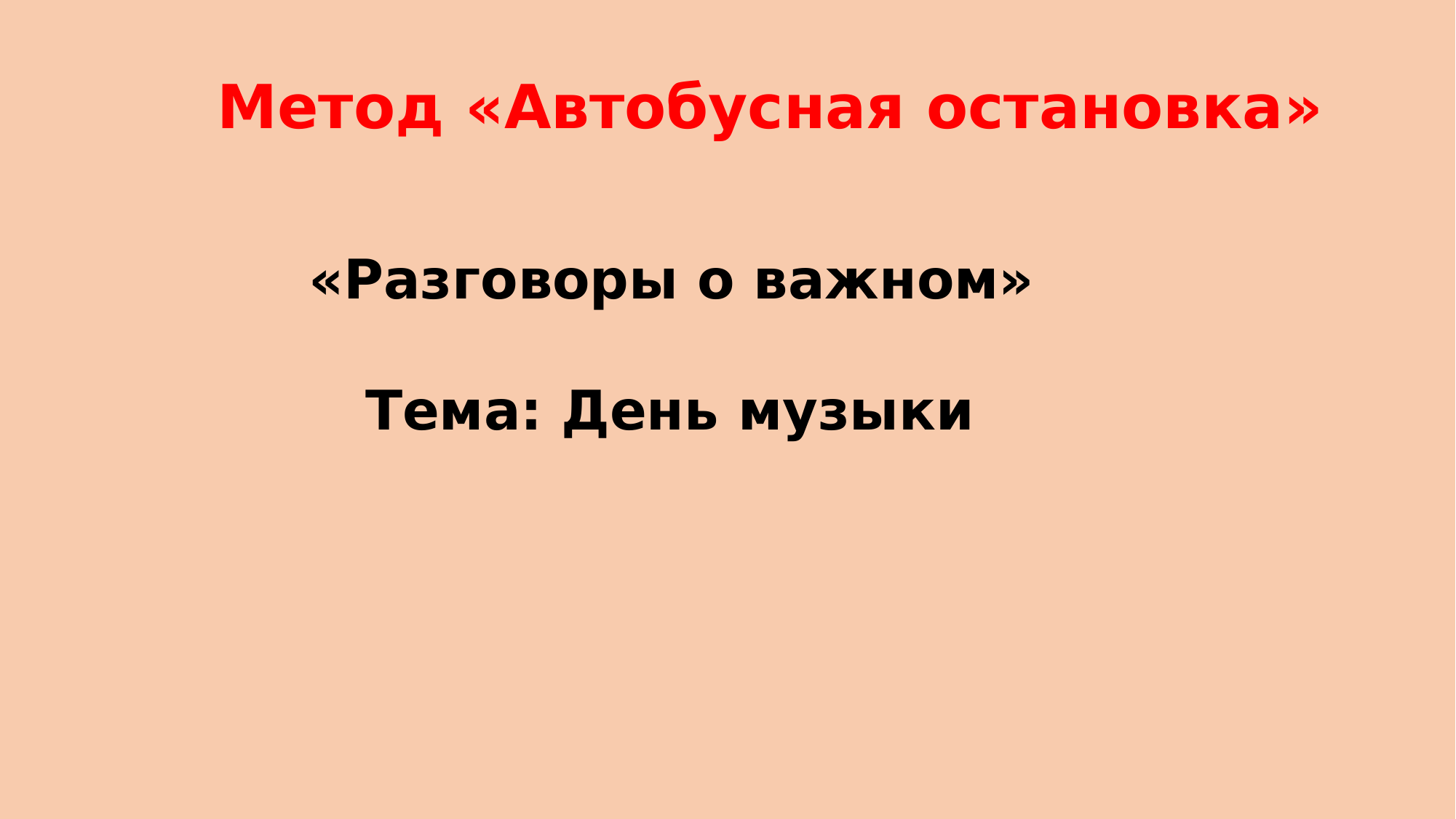

Метод «Автобусная остановка»
«Разговоры о важном»

   Тема: День музыки